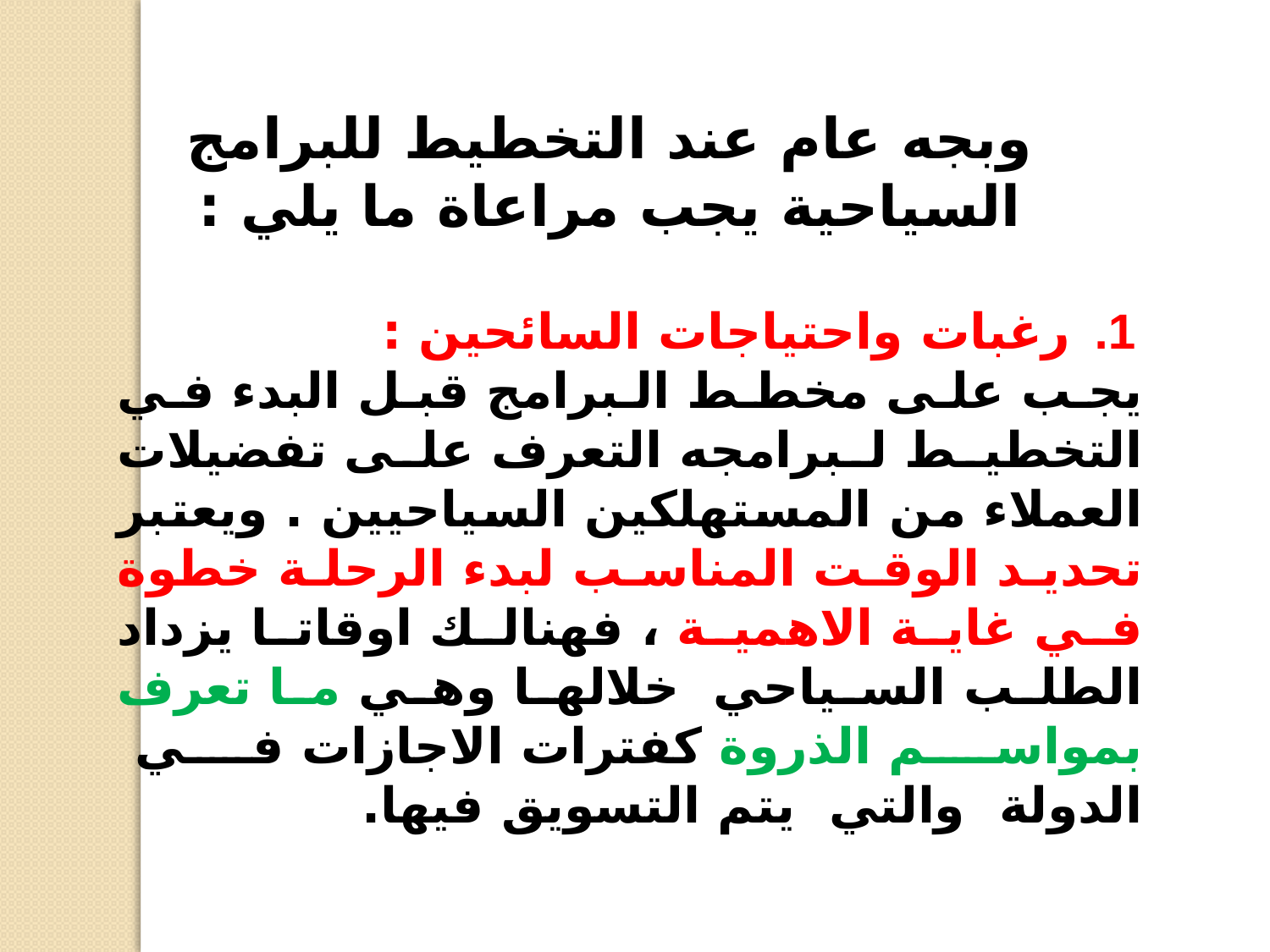

وبجه عام عند التخطيط للبرامج السياحية يجب مراعاة ما يلي :

رغبات واحتياجات السائحين :
يجب على مخطط البرامج قبل البدء في التخطيط لبرامجه التعرف على تفضيلات العملاء من المستهلكين السياحيين . ويعتبر تحديد الوقت المناسب لبدء الرحلة خطوة في غاية الاهمية ، فهنالك اوقاتا يزداد الطلب السياحي  خلالها وهي ما تعرف بمواسم الذروة كفترات الاجازات في  الدولة  والتي  يتم التسويق فيها.